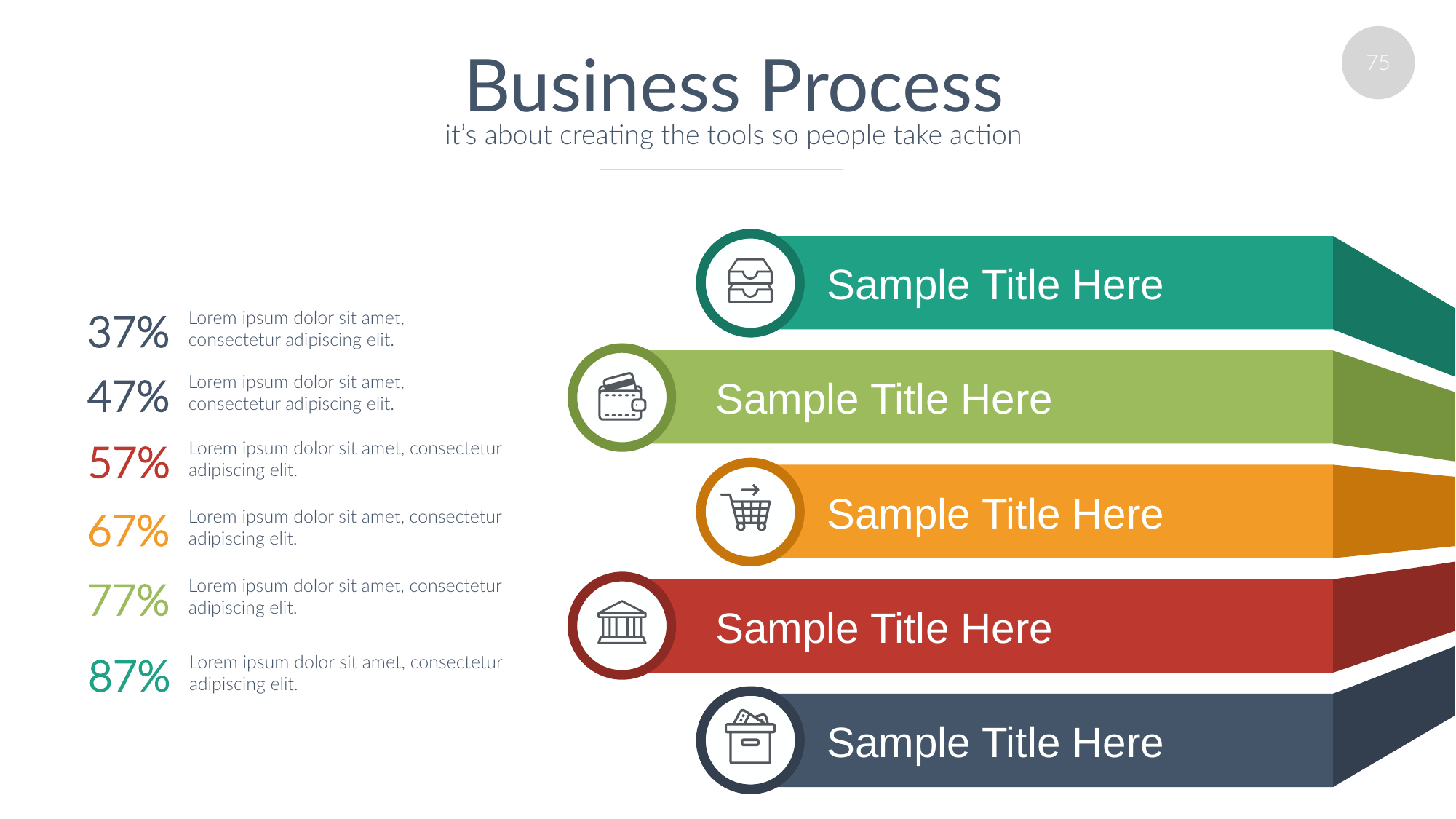

# Business Process
it’s about creating the tools so people take action

Sample Title Here

37%
Lorem ipsum dolor sit amet, consectetur adipiscing elit.
47%
Lorem ipsum dolor sit amet, consectetur adipiscing elit.
57%
Lorem ipsum dolor sit amet, consectetur adipiscing elit.
67%
Lorem ipsum dolor sit amet, consectetur adipiscing elit.
77%
Lorem ipsum dolor sit amet, consectetur adipiscing elit.
87%
Lorem ipsum dolor sit amet, consectetur adipiscing elit.

Sample Title Here

Sample Title Here

Sample Title Here

Sample Title Here